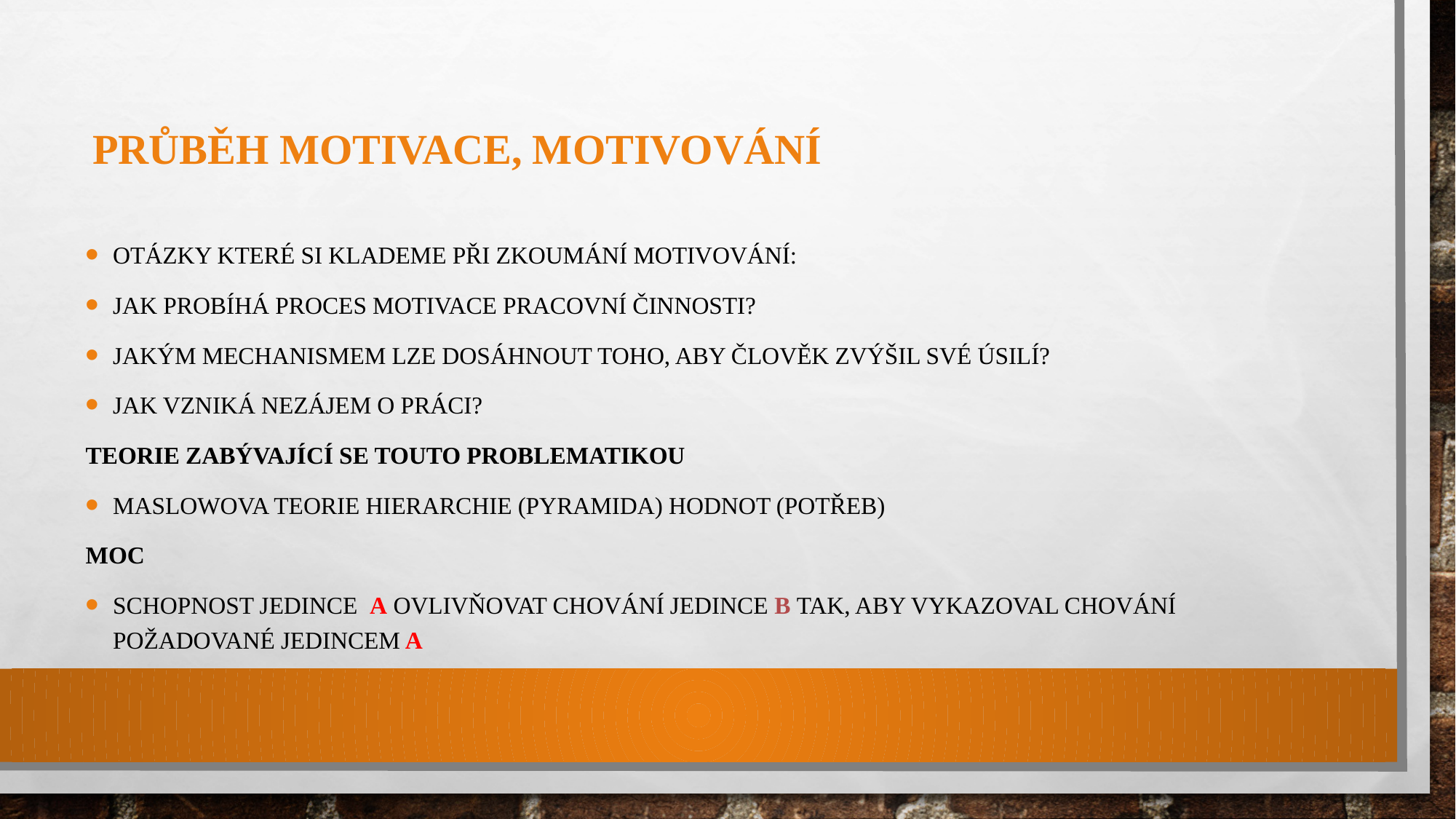

# Průběh motivace, motivování
Otázky které si klademe při zkoumání motivování:
Jak probíhá proces motivace pracovní činnosti?
Jakým mechanismem lze dosáhnout toho, aby člověk zvýšil své úsilí?
Jak vzniká nezájem o práci?
Teorie zabývající se touto problematikou
Maslowova teorie hierarchie (pyramida) hodnot (potřeb)
Moc
Schopnost jedince  A ovlivňovat chování jedince B tak, aby vykazoval chování požadované jedincem A